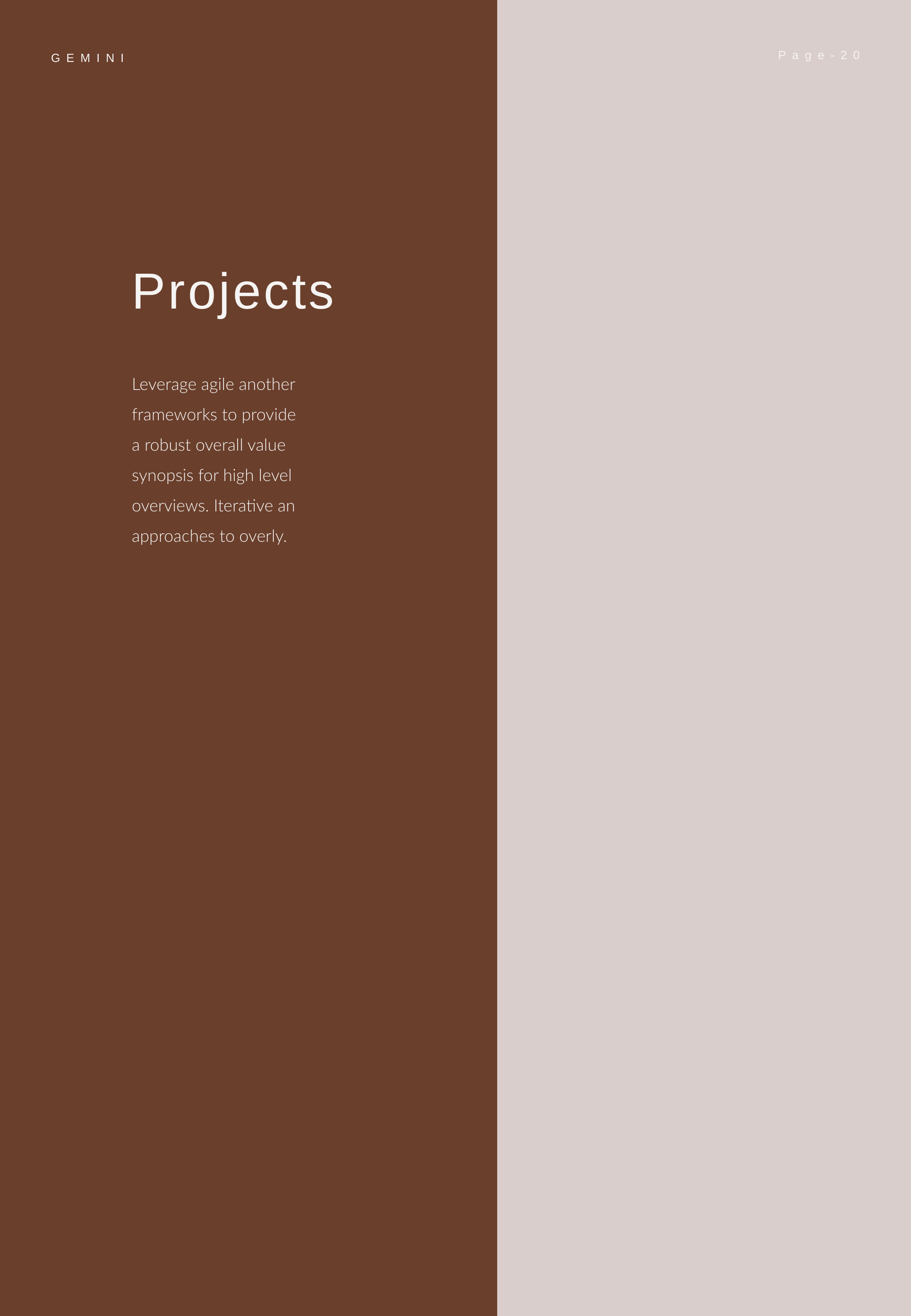

Page-20
GEMINI
Projects
Leverage agile another frameworks to provide a robust overall value synopsis for high level overviews. Iterative an approaches to overly.